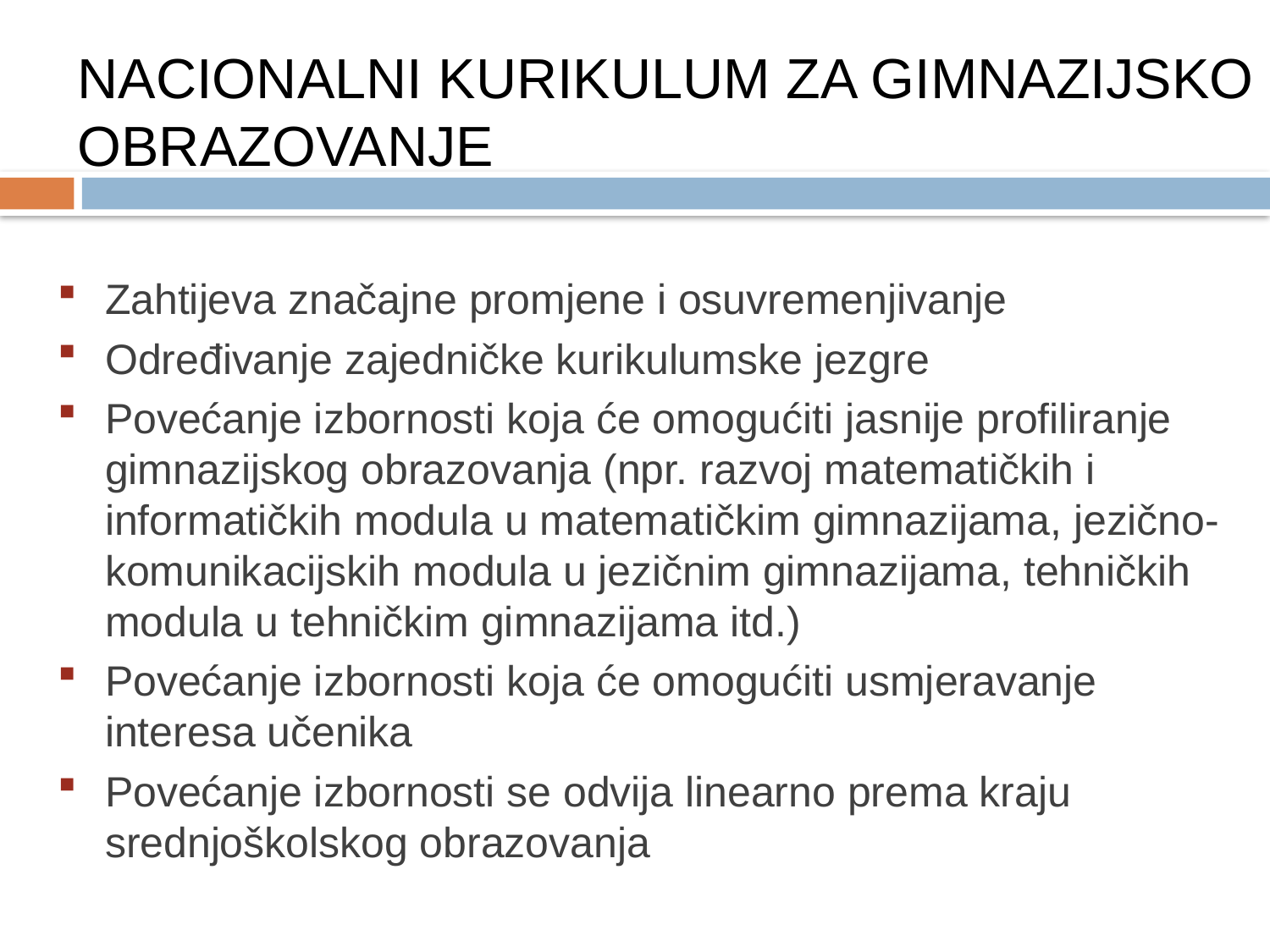

NACIONALNI KURIKULUM ZA GIMNAZIJSKO OBRAZOVANJE

Zahtijeva značajne promjene i osuvremenjivanje
Određivanje zajedničke kurikulumske jezgre
Povećanje izbornosti koja će omogućiti jasnije profiliranje  gimnazijskog obrazovanja (npr. razvoj matematičkih i informatičkih modula u matematičkim gimnazijama, jezično-komunikacijskih modula u jezičnim gimnazijama, tehničkih modula u tehničkim gimnazijama itd.)
Povećanje izbornosti koja će omogućiti usmjeravanje interesa učenika
Povećanje izbornosti se odvija linearno prema kraju srednjoškolskog obrazovanja